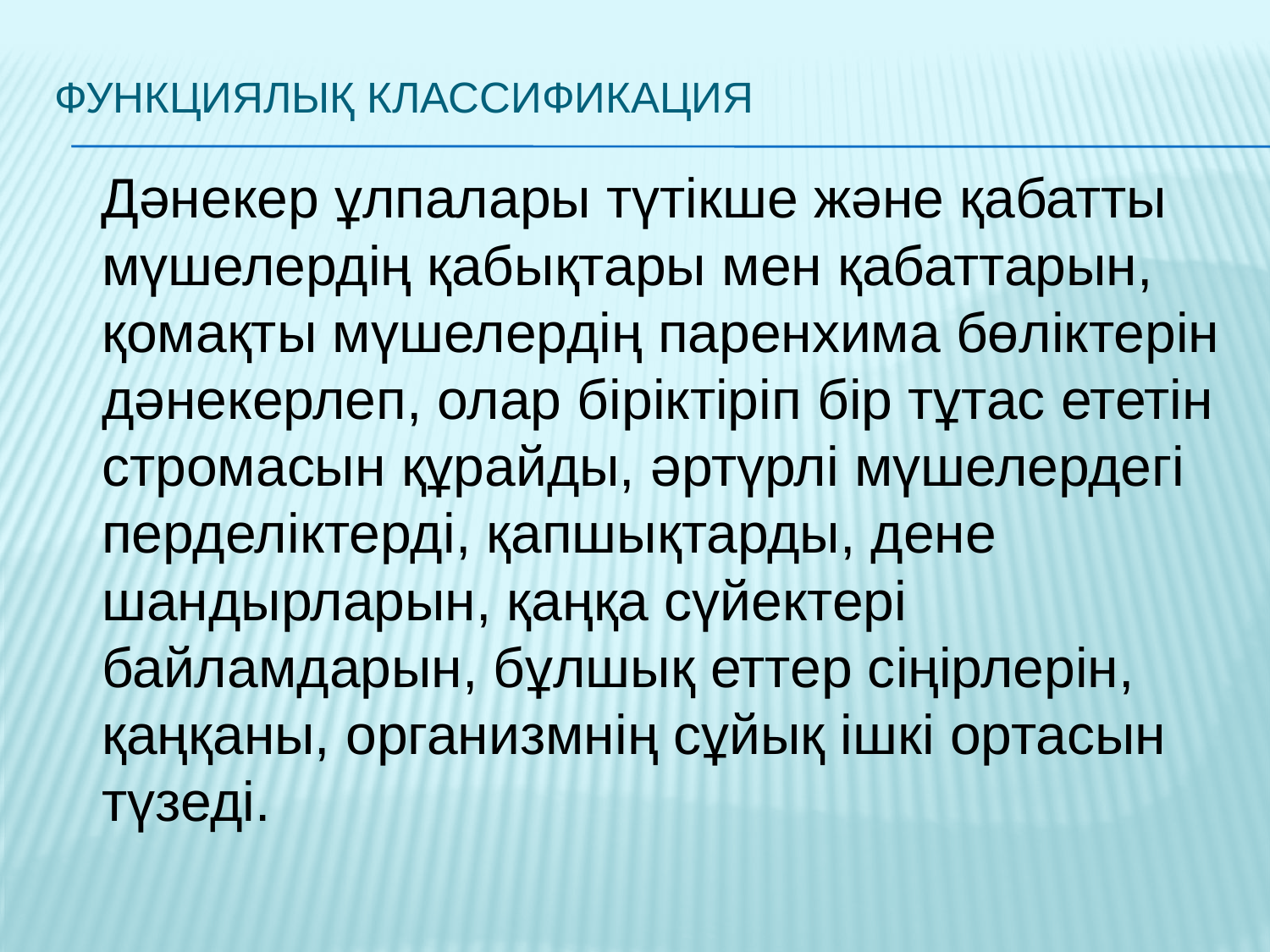

# Функциялық классификация
   Дәнекер ұлпалары түтікше және қабатты мүшелердің қабықтары мен қабаттарын, қомақты мүшелердің паренхима бөліктерін дәнекерлеп, олар біріктіріп бір тұтас ететін стромасын құрайды, әртүрлі мүшелердегі перделіктерді, қапшықтарды, дене шандырларын, қаңқа сүйектері байламдарын, бұлшық еттер сіңірлерін, қаңқаны, организмнің сұйық ішкі ортасын түзеді.